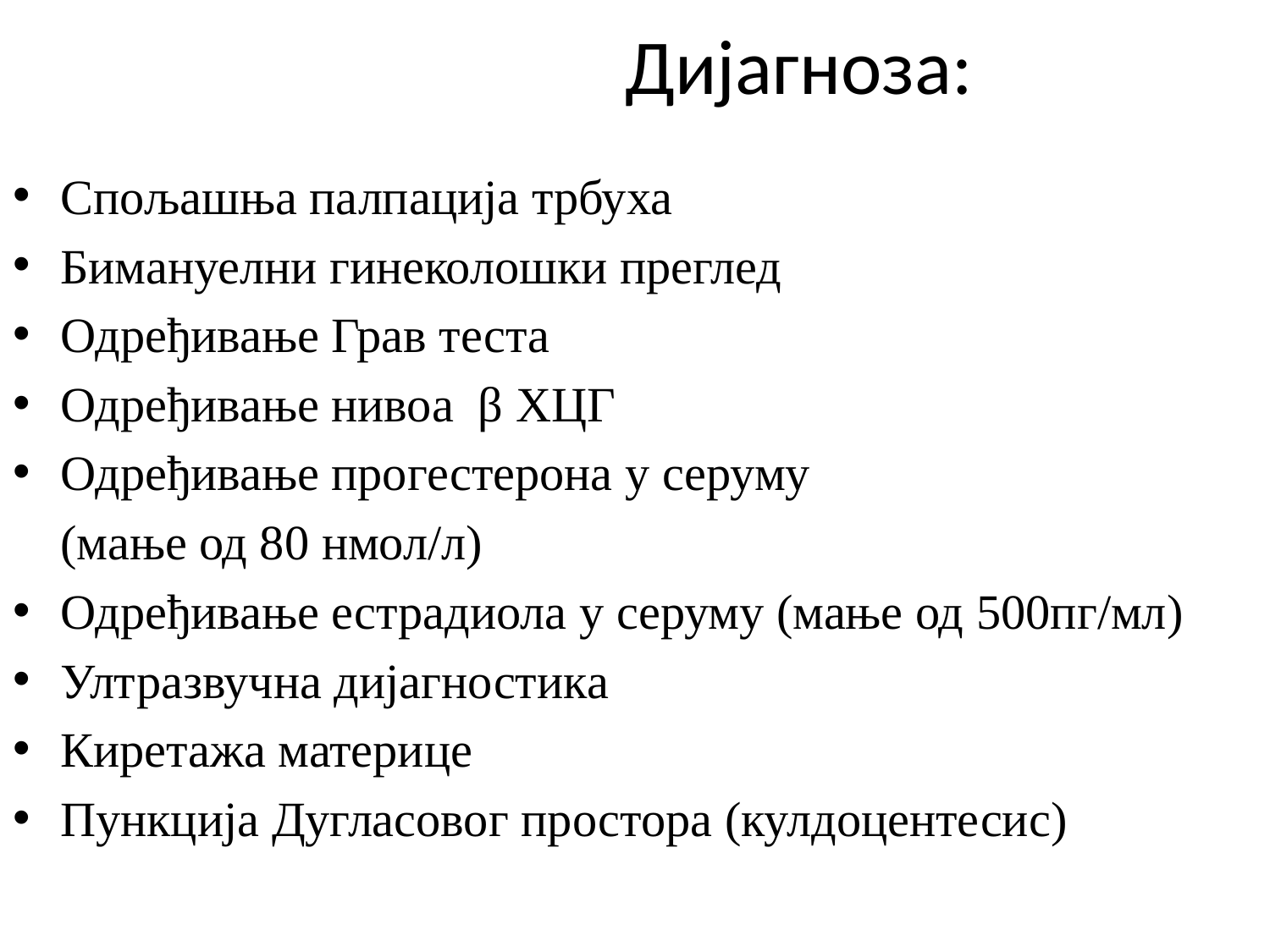

# Дијагноза:
Спољашња палпација трбуха
Бимануелни гинеколошки преглед
Одређивање Грав теста
Одређивање нивоа  β ХЦГ
Одређивање прогестерона у серуму
	(мање од 80 нмол/л)
Одређивање естрадиола у серуму (мање од 500пг/мл)
Ултразвучна дијагностика
Киретажа материце
Пункција Дугласовог простора (кулдоцентесис)